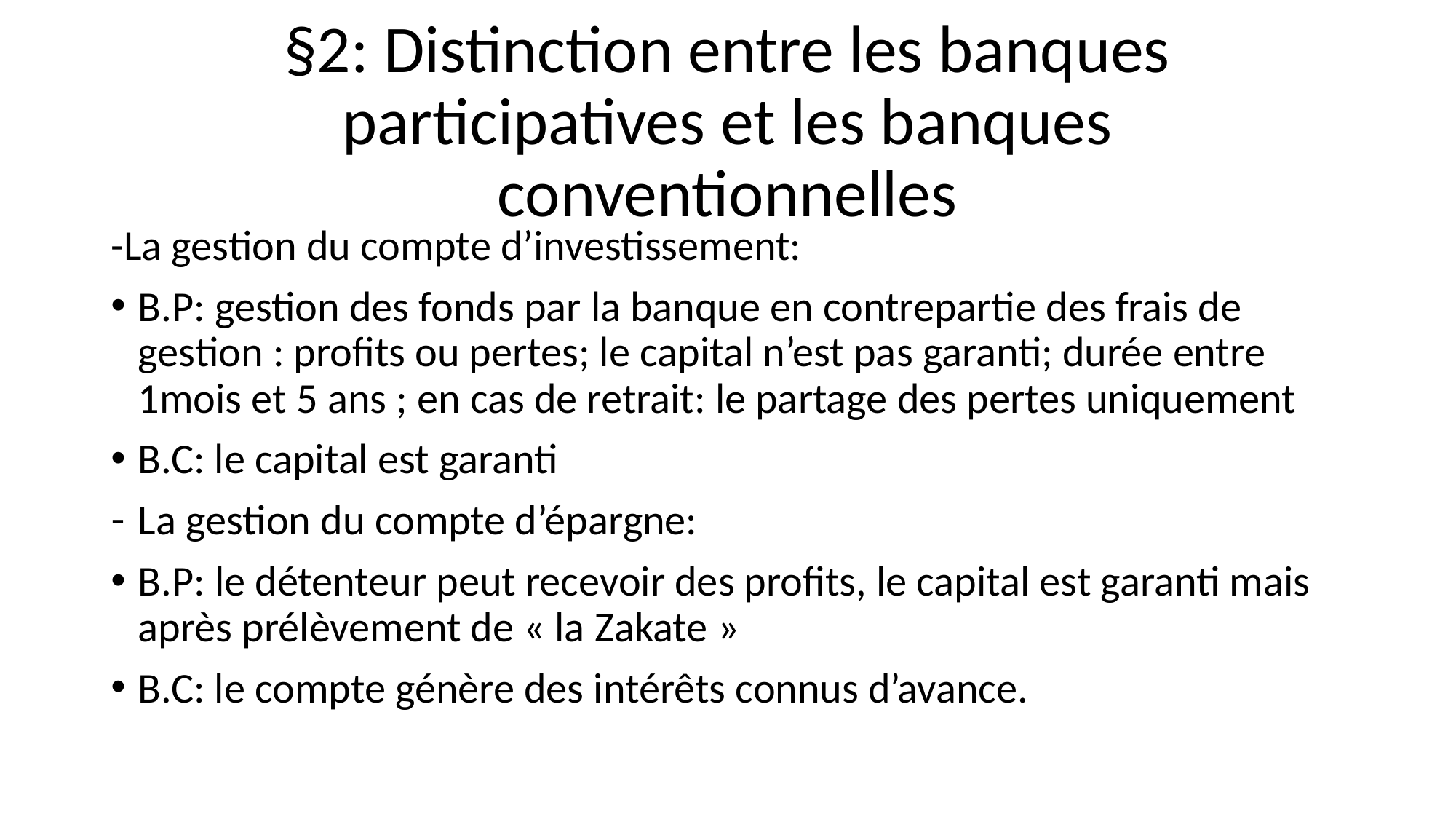

# §2: Distinction entre les banques participatives et les banques conventionnelles
-La gestion du compte d’investissement:
B.P: gestion des fonds par la banque en contrepartie des frais de gestion : profits ou pertes; le capital n’est pas garanti; durée entre 1mois et 5 ans ; en cas de retrait: le partage des pertes uniquement
B.C: le capital est garanti
La gestion du compte d’épargne:
B.P: le détenteur peut recevoir des profits, le capital est garanti mais après prélèvement de « la Zakate »
B.C: le compte génère des intérêts connus d’avance.